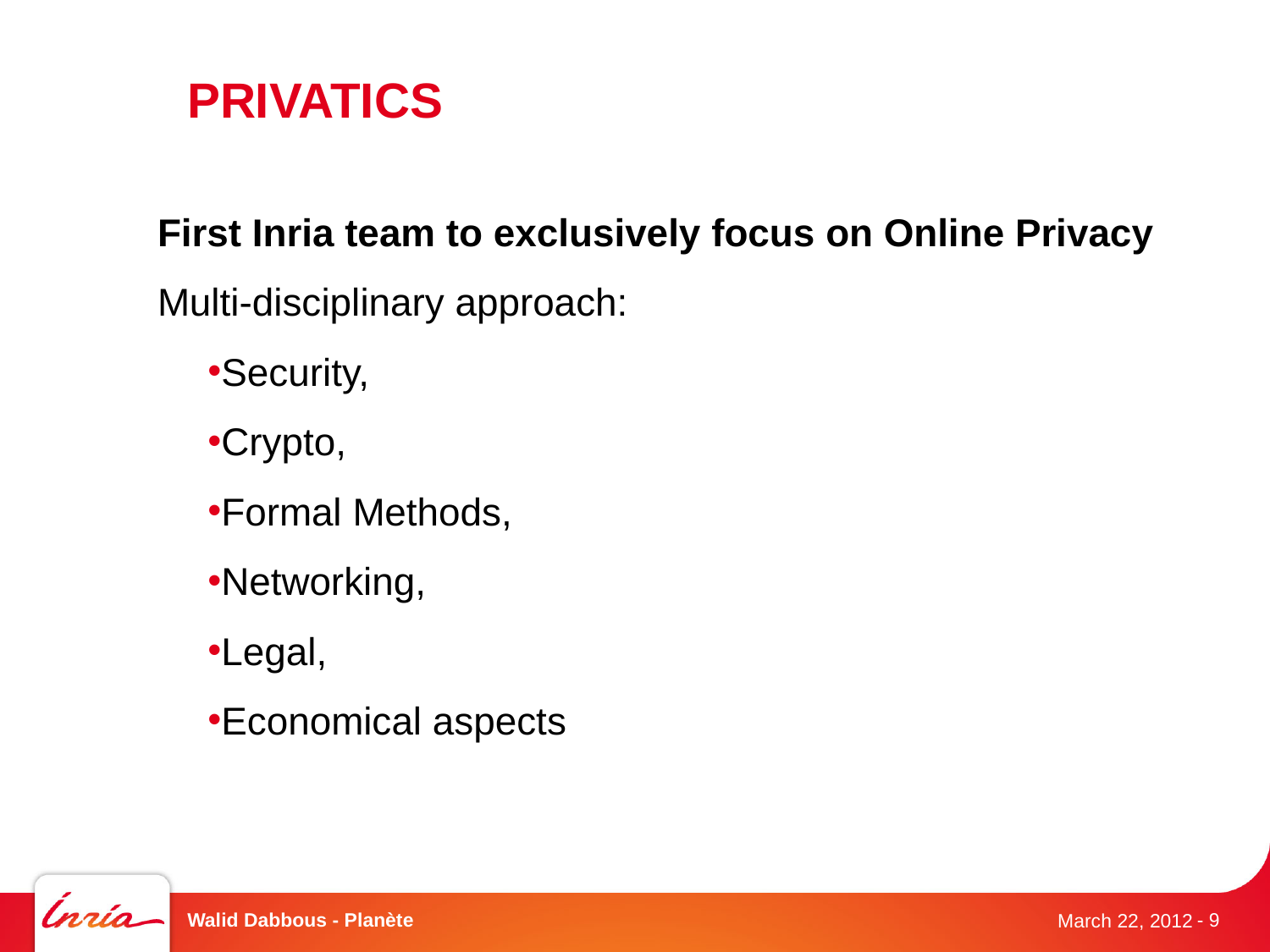

# PRIVATICS
First Inria team to exclusively focus on Online Privacy
Multi-disciplinary approach:
Security,
Crypto,
Formal Methods,
Networking,
Legal,
Economical aspects

Walid Dabbous - Planète
- 9
March 22, 2012